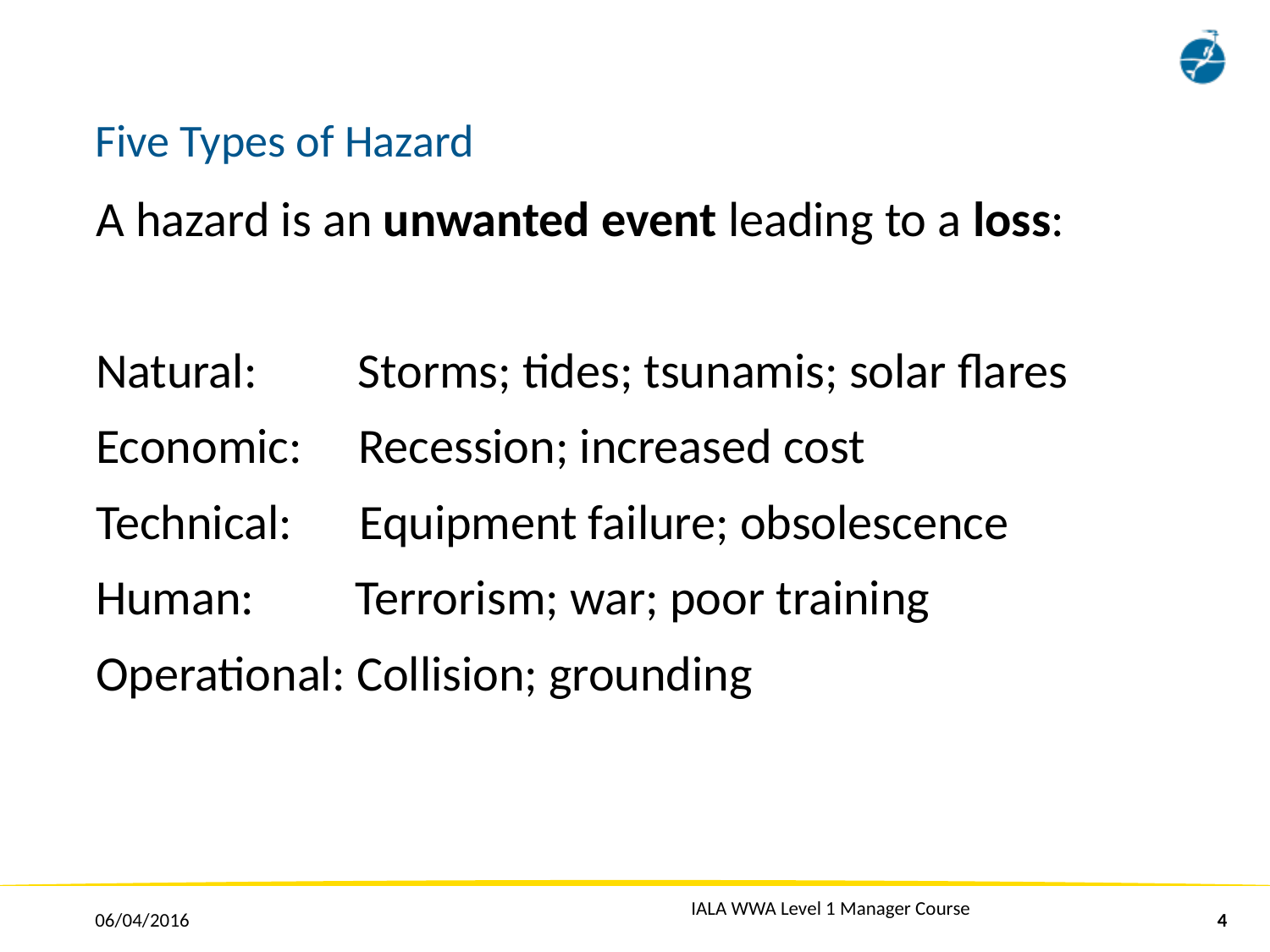

# Five Types of Hazard
A hazard is an unwanted event leading to a loss:

Natural:         Storms; tides; tsunamis; solar flares
Economic:     Recession; increased cost
Technical:      Equipment failure; obsolescence
Human:         Terrorism; war; poor training
Operational: Collision; grounding

IALA WWA Level 1 Manager Course
06/04/2016
4